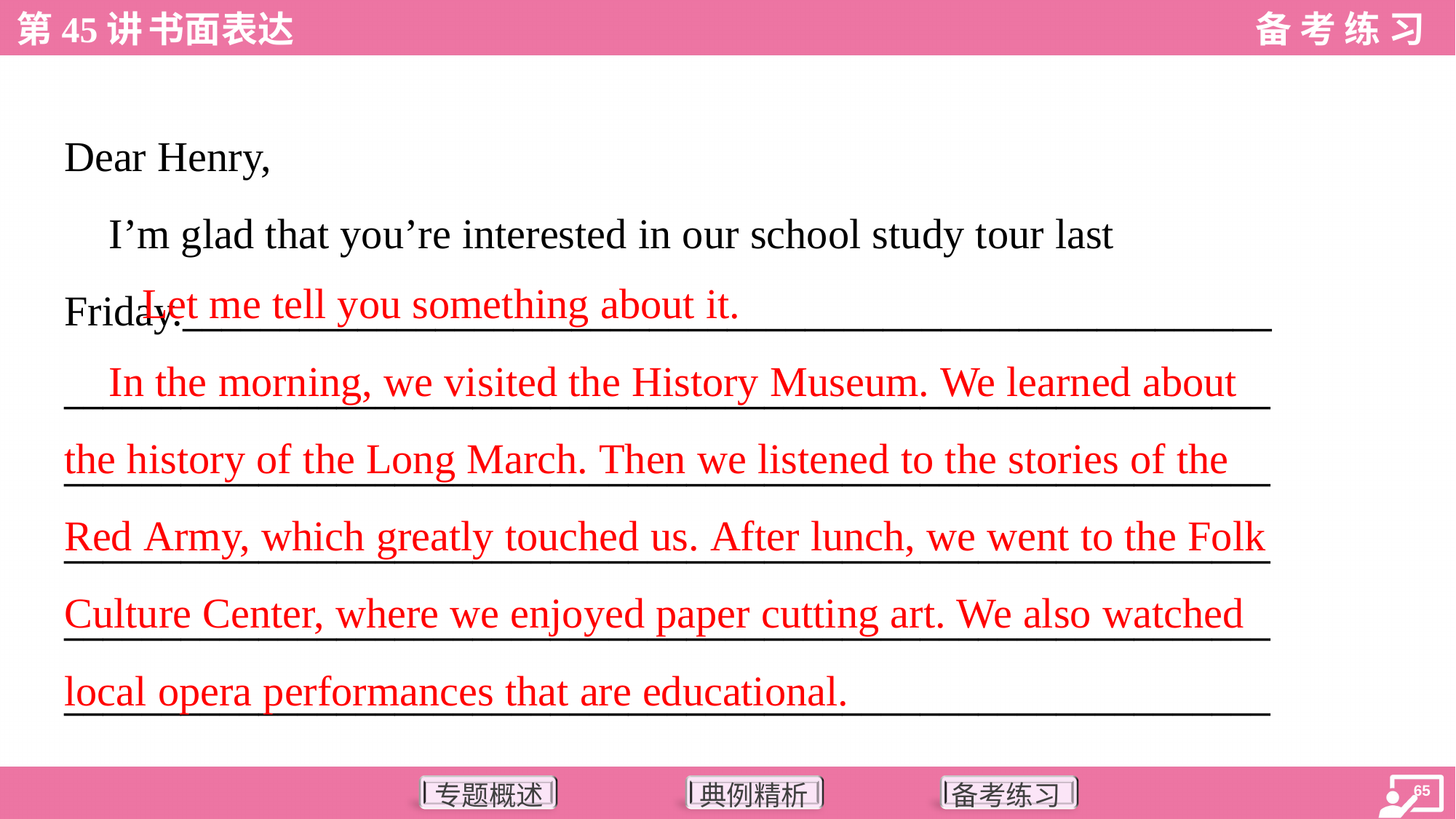

Dear Henry,
    I’m glad that you’re interested in our school study tour last
Friday.________________________________________________________
______________________________________________________________
______________________________________________________________
______________________________________________________________
______________________________________________________________
______________________________________________________________
       Let me tell you something about it.
    In the morning, we visited the History Museum. We learned about
the history of the Long March. Then we listened to the stories of the
Red Army, which greatly touched us. After lunch, we went to the Folk
Culture Center, where we enjoyed paper cutting art. We also watched
local opera performances that are educational.